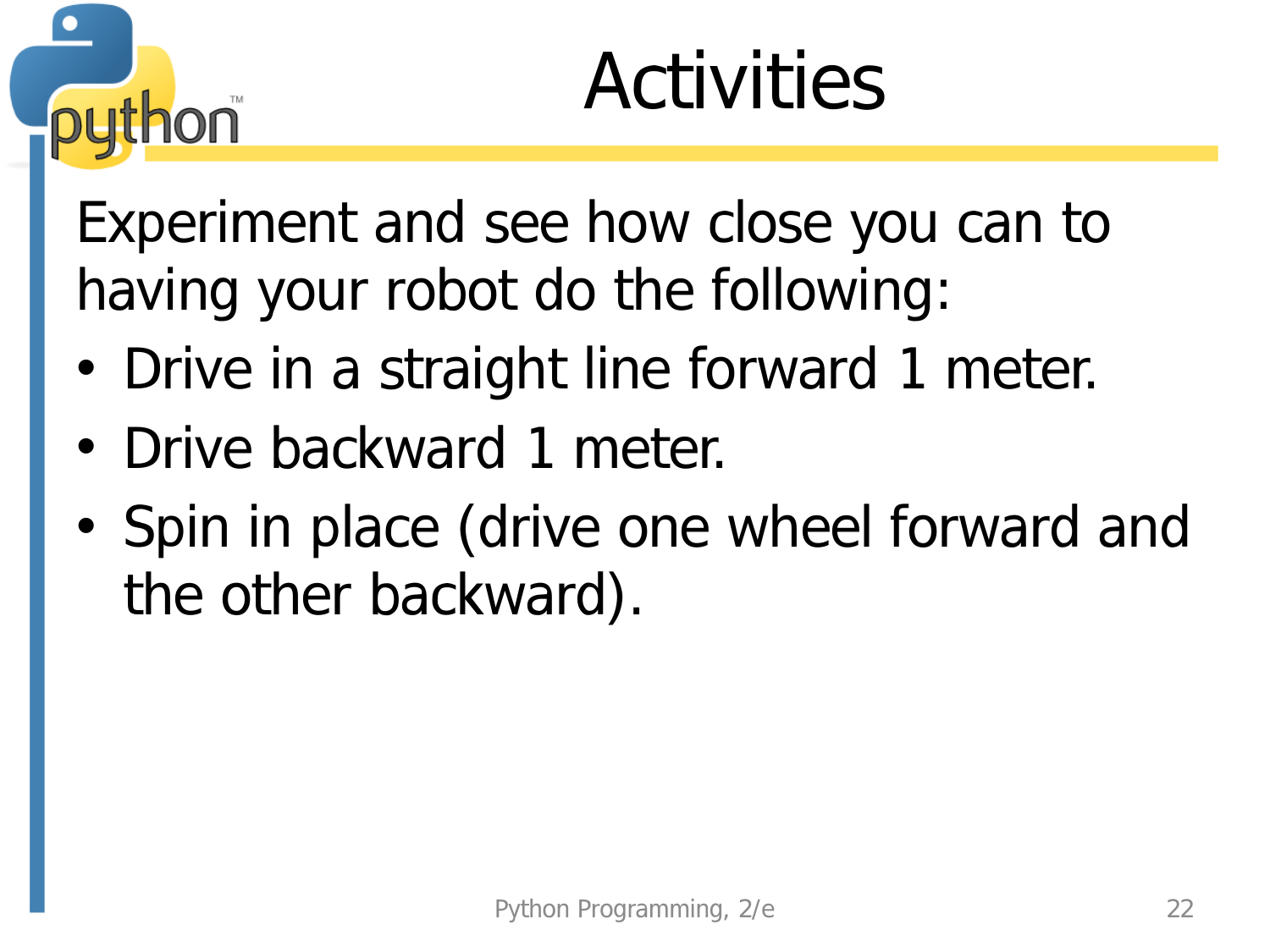

# Activities
Experiment and see how close you can to having your robot do the following:
Drive in a straight line forward 1 meter.
Drive backward 1 meter.
Spin in place (drive one wheel forward and the other backward).
Python Programming, 2/e
22